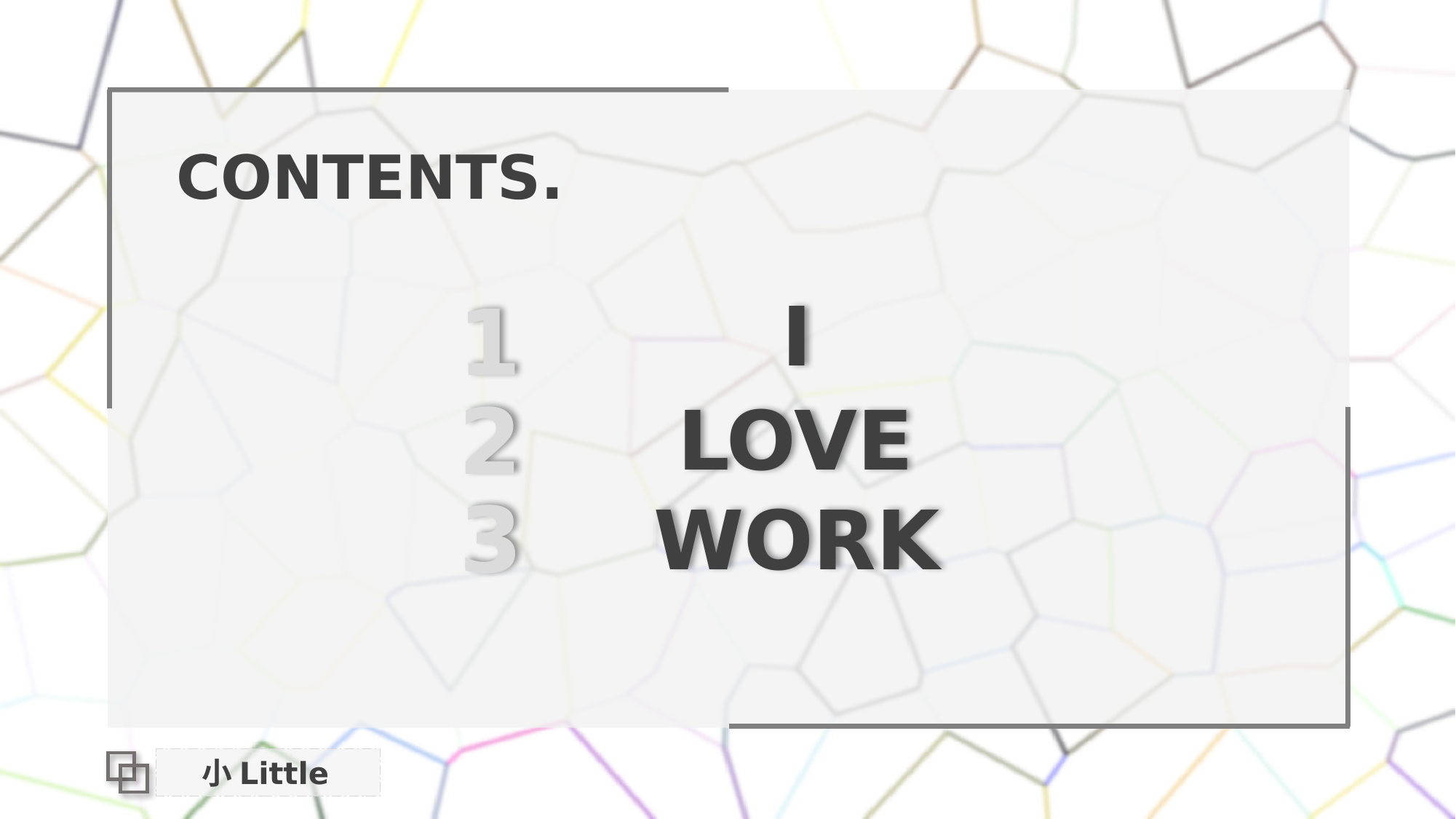

CONTENTS.

I
1
2
LOVE
3
WORK